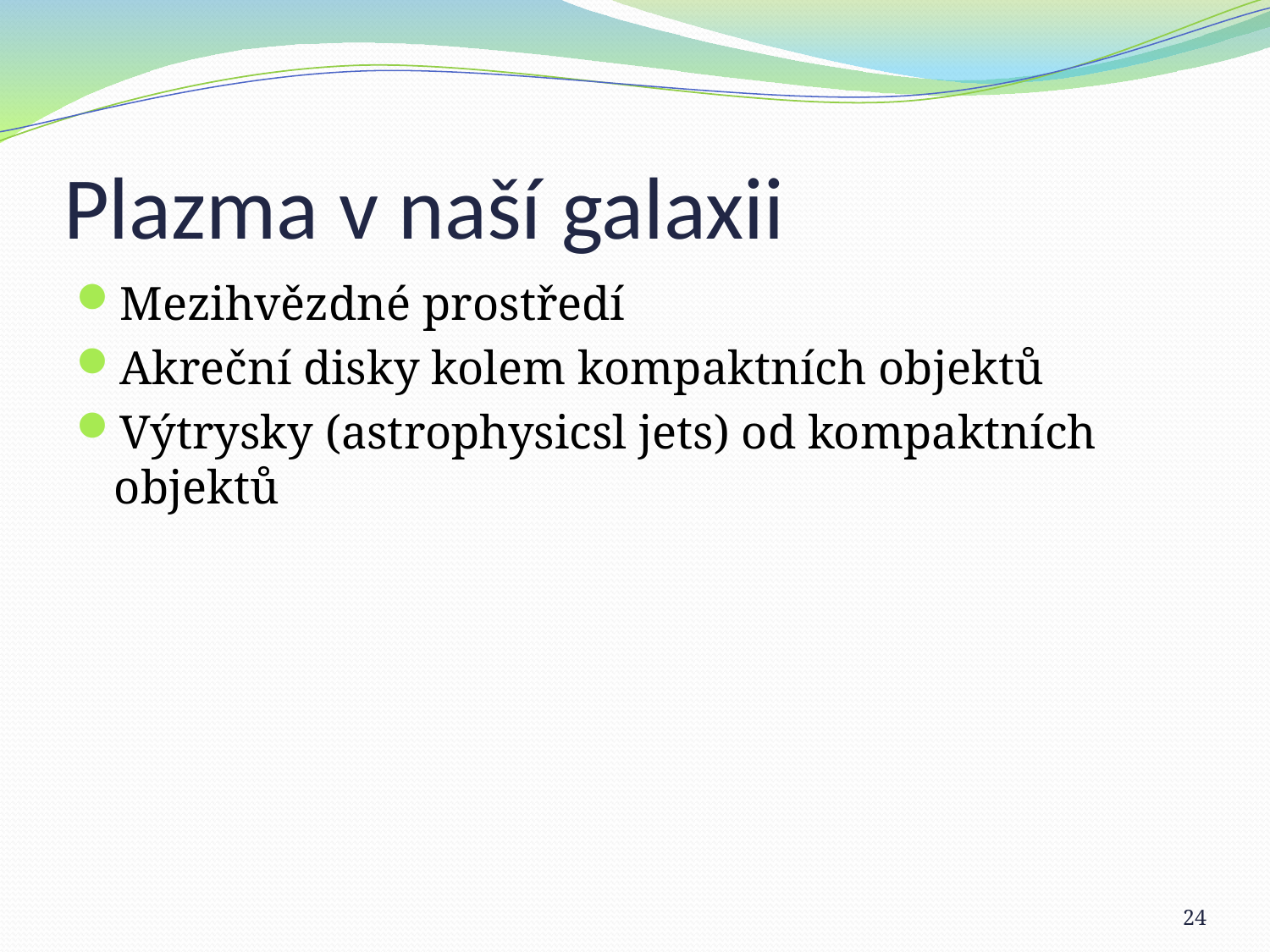

# Plazma v naší galaxii
Mezihvězdné prostředí
Akreční disky kolem kompaktních objektů
Výtrysky (astrophysicsl jets) od kompaktních objektů
24